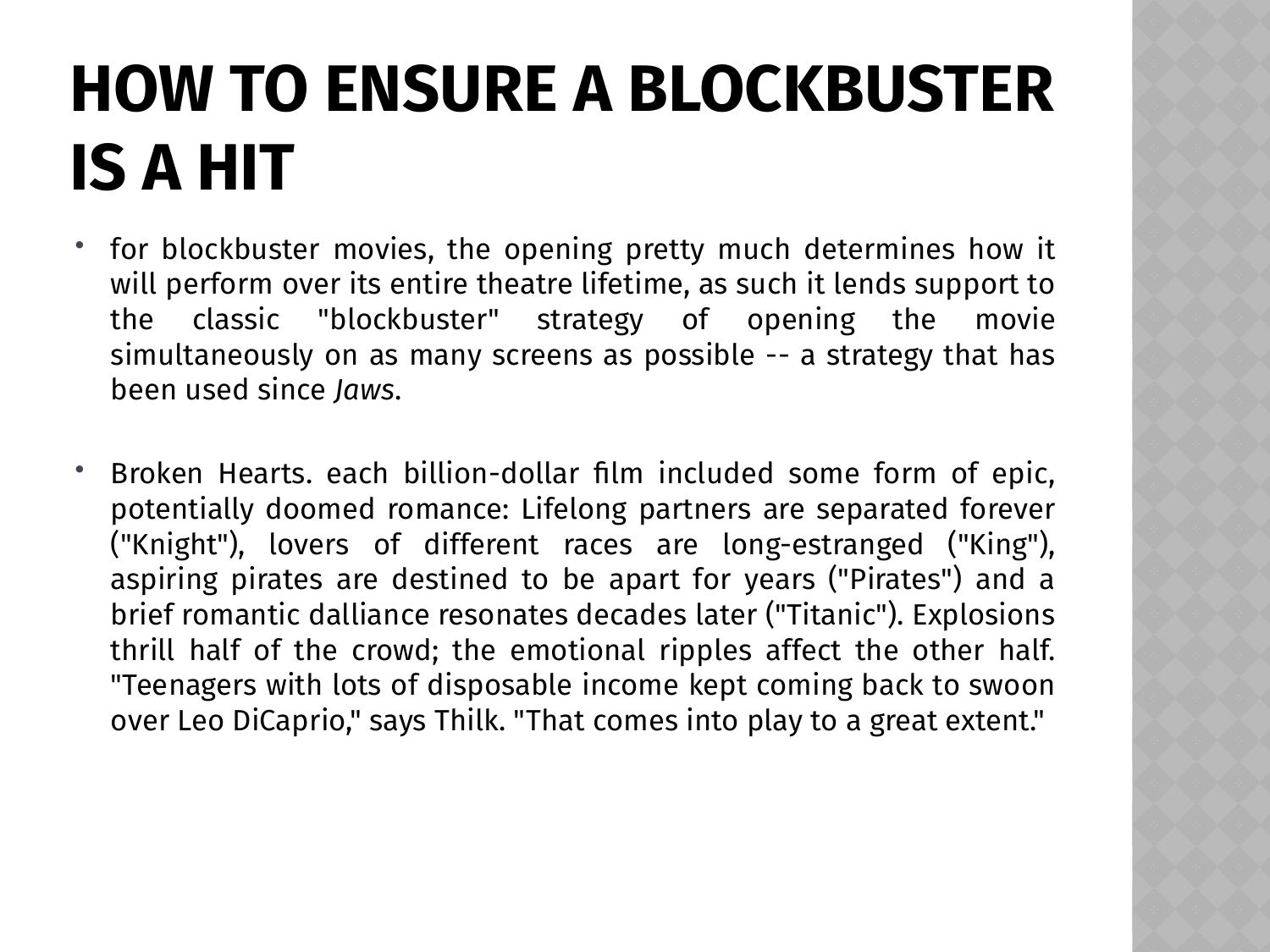

# How to ensure a blockbuster is a hit
for blockbuster movies, the opening pretty much determines how it will perform over its entire theatre lifetime, as such it lends support to the classic "blockbuster" strategy of opening the movie simultaneously on as many screens as possible -- a strategy that has been used since Jaws.

Broken Hearts. each billion-dollar film included some form of epic, potentially doomed romance: Lifelong partners are separated forever ("Knight"), lovers of different races are long-estranged ("King"), aspiring pirates are destined to be apart for years ("Pirates") and a brief romantic dalliance resonates decades later ("Titanic"). Explosions thrill half of the crowd; the emotional ripples affect the other half. "Teenagers with lots of disposable income kept coming back to swoon over Leo DiCaprio," says Thilk. "That comes into play to a great extent."